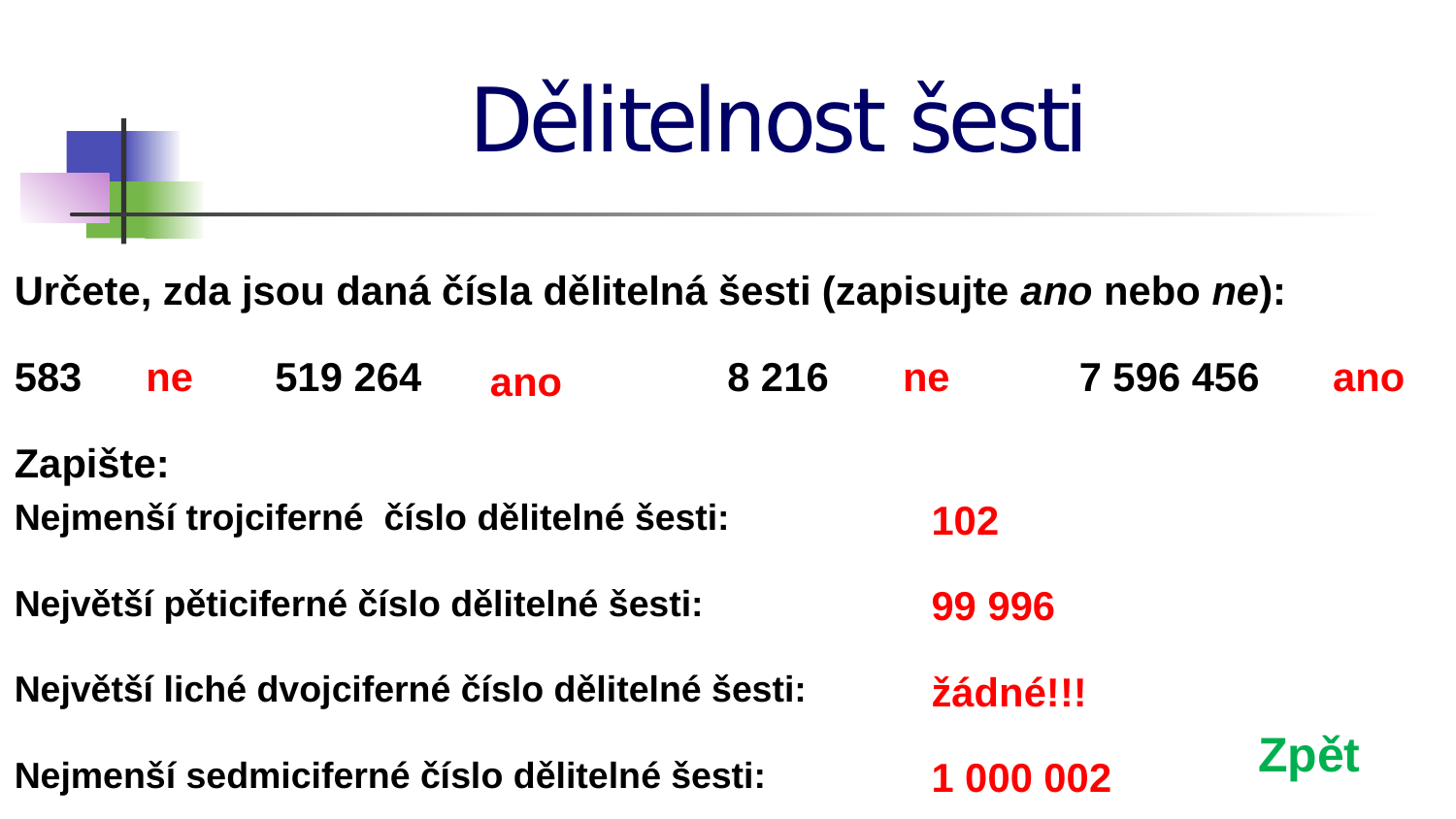

# Dělitelnost šesti
Určete, zda jsou daná čísla dělitelná šesti (zapisujte ano nebo ne):
583
ne
519 264
8 216
ne
7 596 456
ano
ano
Zapište:
Nejmenší trojciferné  číslo dělitelné šesti:
102
Největší pěticiferné číslo dělitelné šesti:
99 996
Největší liché dvojciferné číslo dělitelné šesti:
žádné!!!
Zpět
Nejmenší sedmiciferné číslo dělitelné šesti:
1 000 002